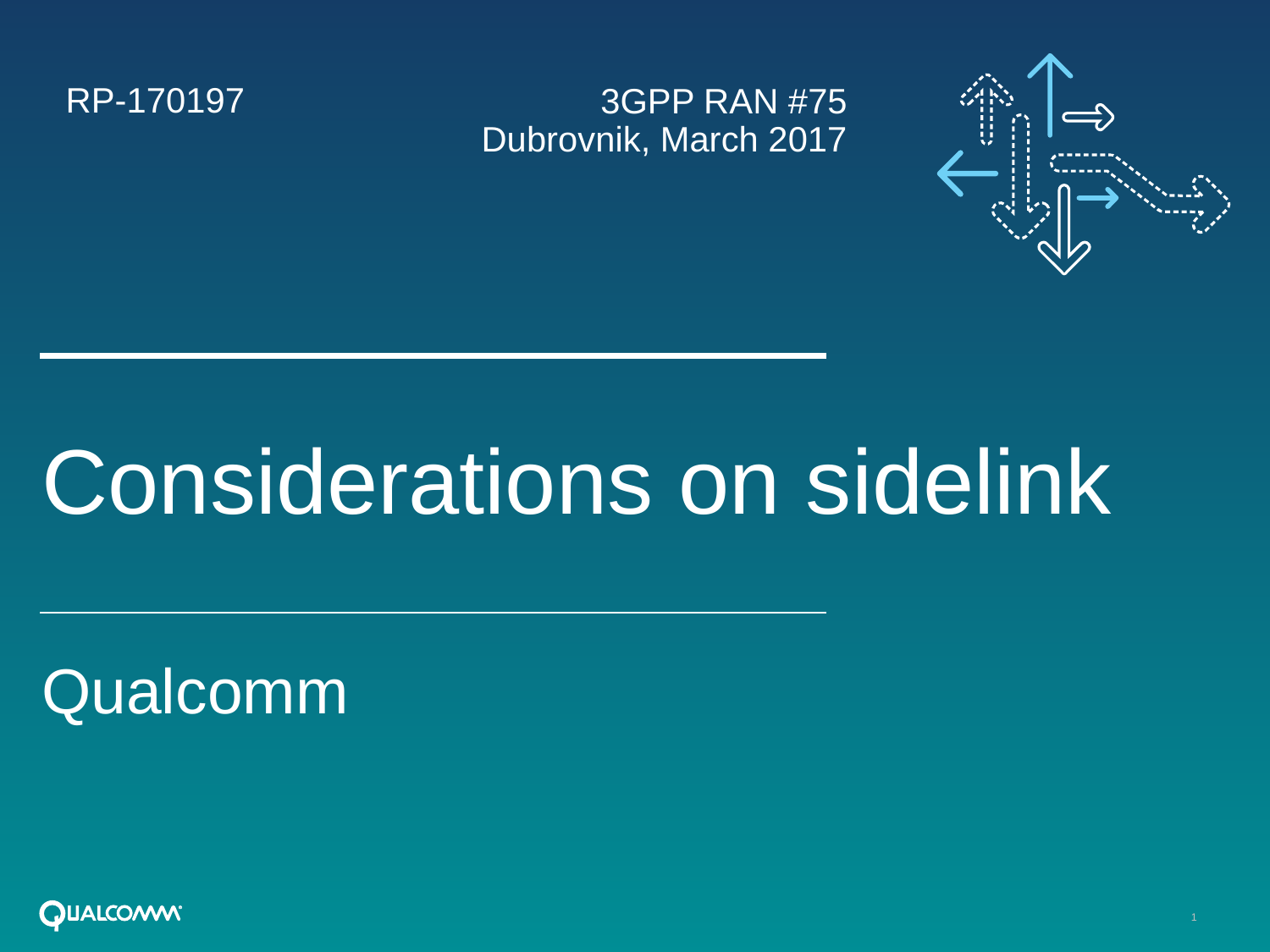

RP-170197
3GPP RAN #75
Dubrovnik, March 2017
# Considerations on sidelink
Qualcomm